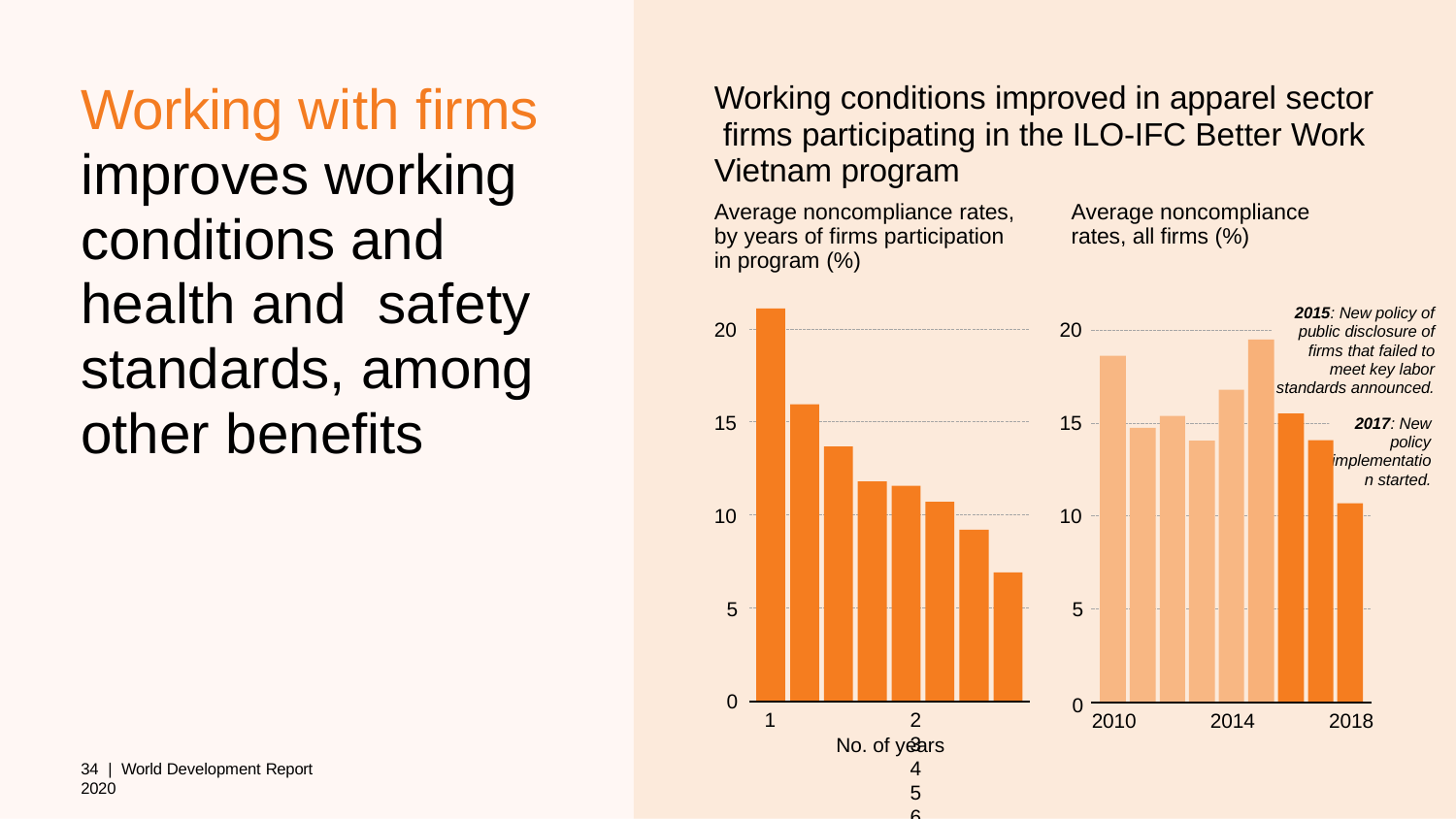

Working with firms improves working  conditions and  health and  safety standards, among other benefits
# Working conditions improved in apparel sector  firms participating in the ILO-IFC Better Work  Vietnam program
Average noncompliance rates, by years of firms participation in program (%)

20

15

10

5

0

1	2	3	4	5	6	7	8
No. of years
Average noncompliance rates, all firms (%)
2015: New policy of public disclosure of firms that failed to meet key labor standards announced.
20

2017: New policy implementation started.
15

10

5

0

2010
2014
2018
34  |  World Development Report 2020